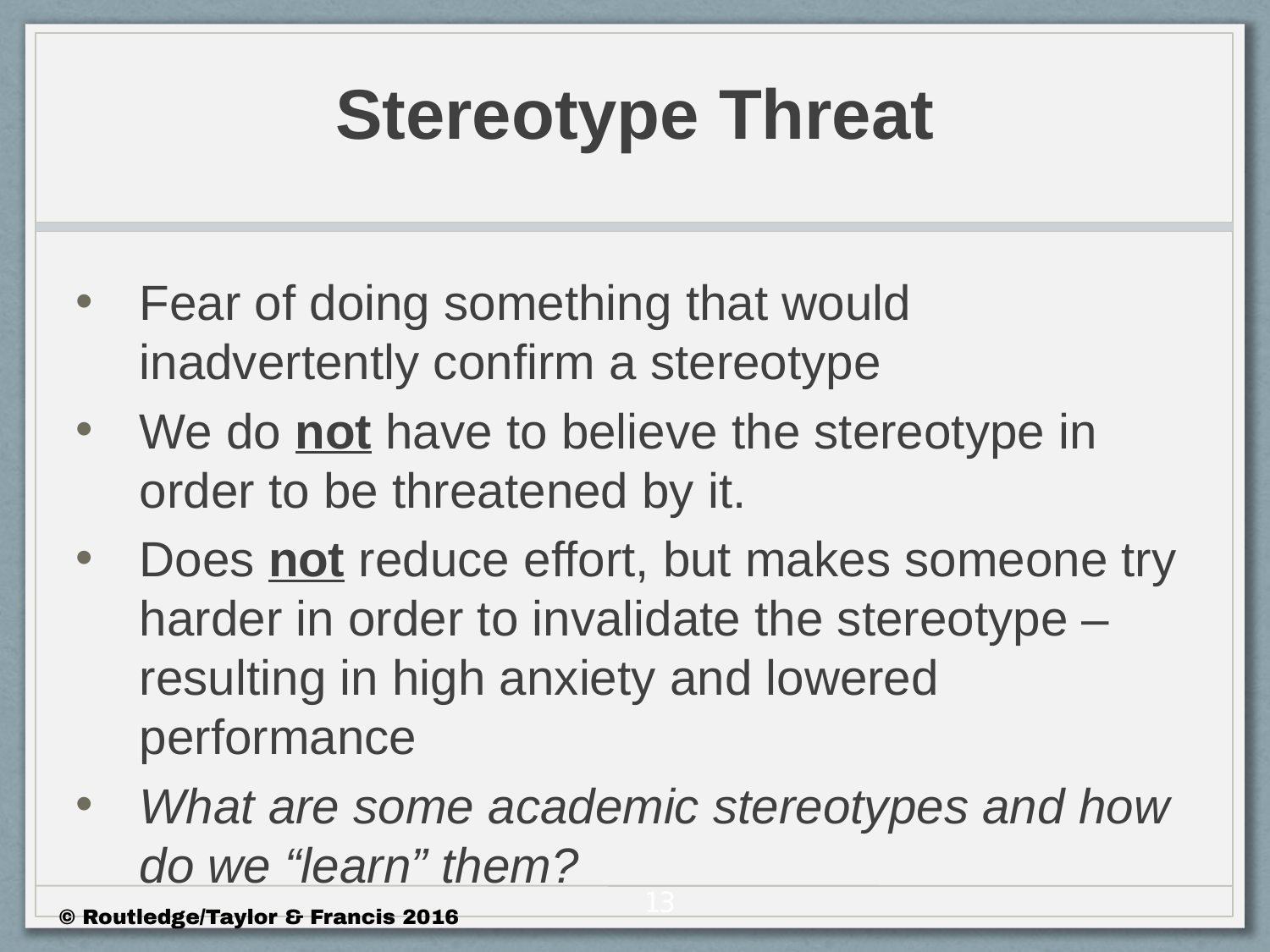

Stereotype Threat
Fear of doing something that would inadvertently confirm a stereotype
We do not have to believe the stereotype in order to be threatened by it.
Does not reduce effort, but makes someone try harder in order to invalidate the stereotype – resulting in high anxiety and lowered performance
What are some academic stereotypes and how do we “learn” them?
13
© Routledge/Taylor & Francis 2016